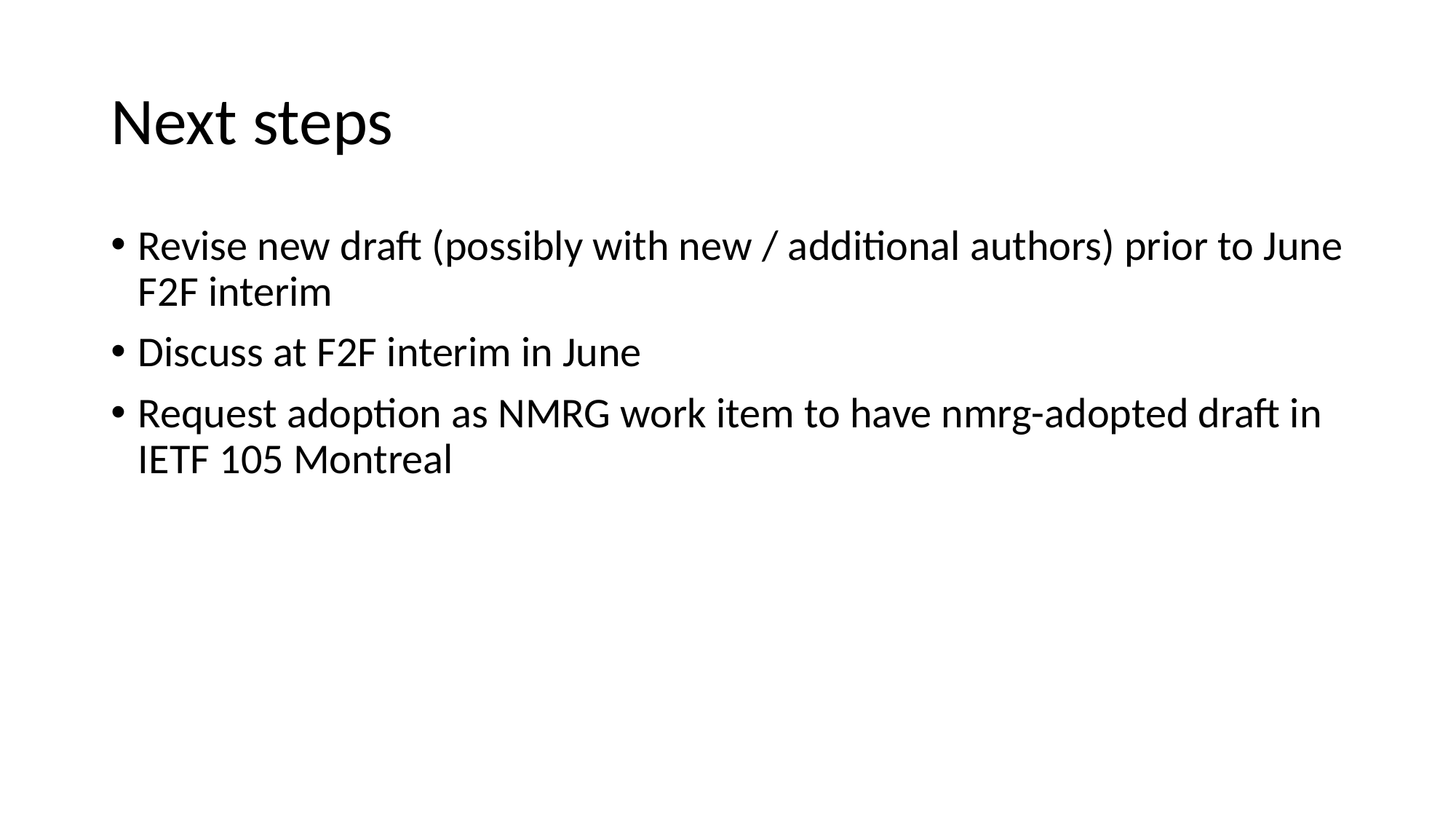

# Next steps
Revise new draft (possibly with new / additional authors) prior to June F2F interim
Discuss at F2F interim in June
Request adoption as NMRG work item to have nmrg-adopted draft in IETF 105 Montreal